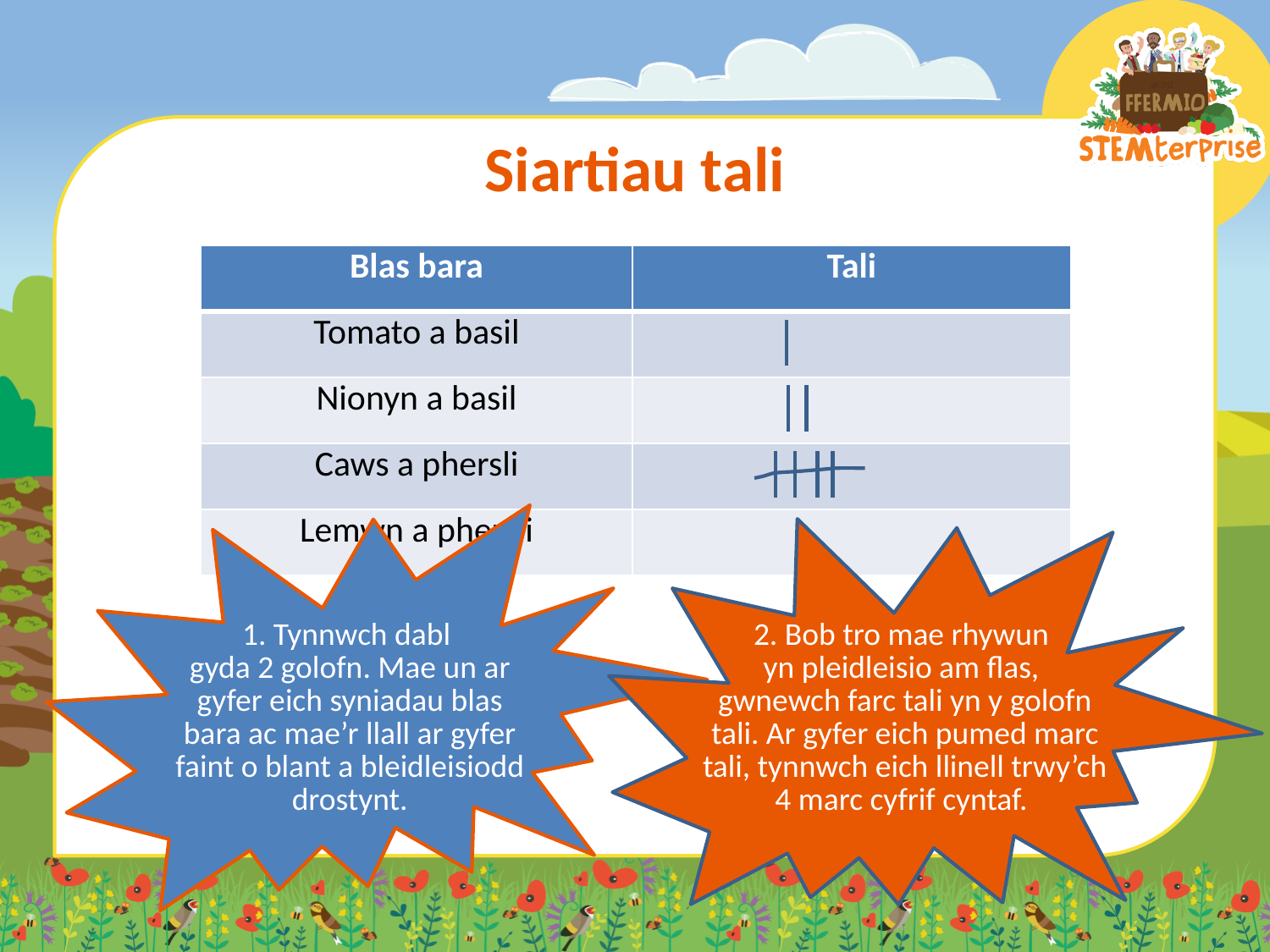

# Siartiau tali
| Blas bara | Tali |
| --- | --- |
| Tomato a basil |  |
| Nionyn a basil |  |
| Caws a phersli |  |
| Lemwn a phersli |  |

1. Tynnwch dabl
gyda 2 golofn. Mae un ar gyfer eich syniadau blas bara ac mae’r llall ar gyfer faint o blant a bleidleisiodd drostynt.
2. Bob tro mae rhywun
yn pleidleisio am flas,
gwnewch farc tali yn y golofn tali. Ar gyfer eich pumed marc tali, tynnwch eich llinell trwy’ch 4 marc cyfrif cyntaf.